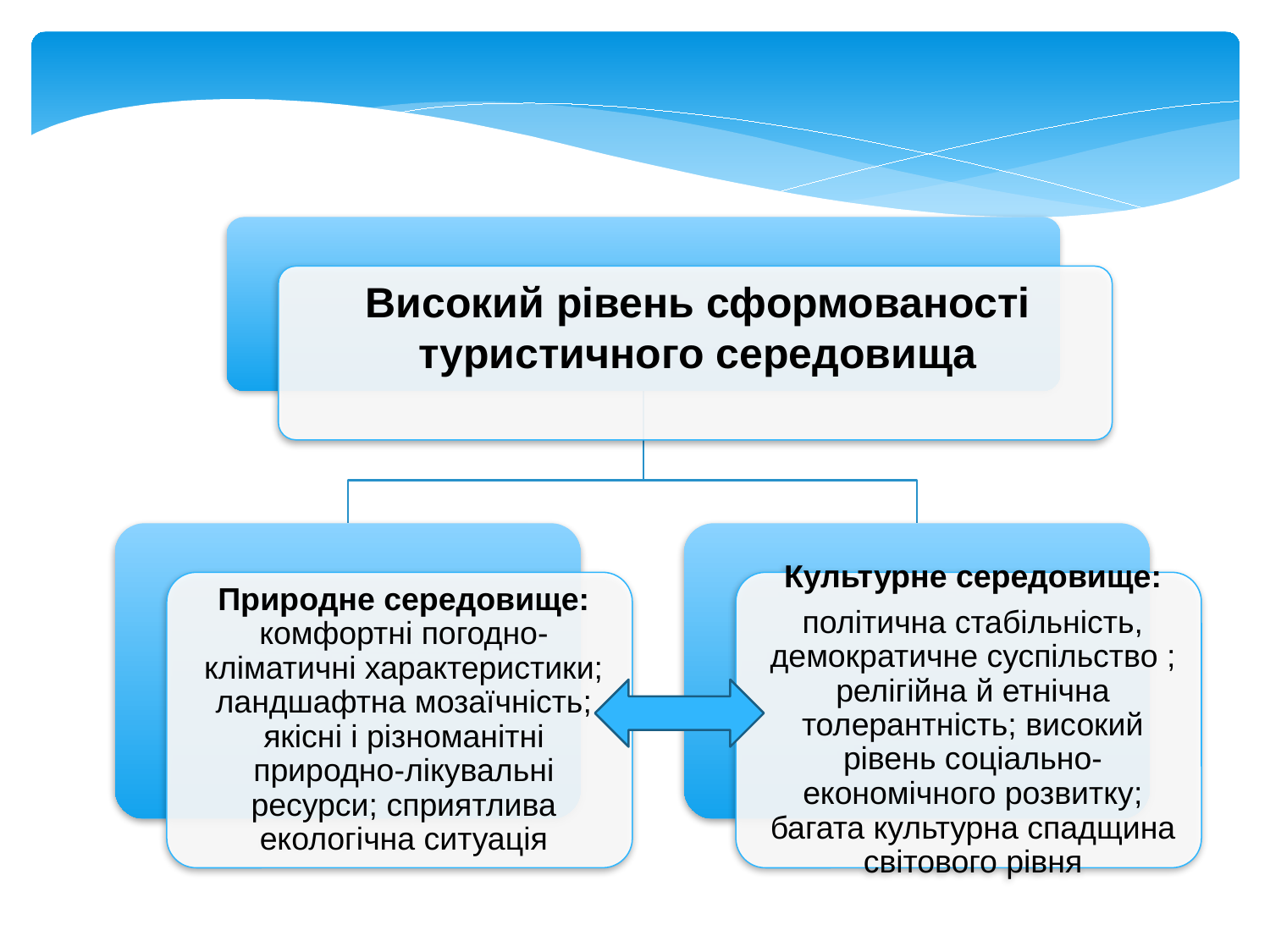

Високий рівень сформованості туристичного середовища

Природне середовище: комфортні погодно-кліматичні характеристики; ландшафтна мозаїчність; якісні і різноманітні природно-лікувальні ресурси; сприятлива екологічна ситуація
Культурне середовище:
політична стабільність, демократичне суспільство ; релігійна й етнічна толерантність; високий рівень соціально-економічного розвитку; багата культурна спадщина світового рівня